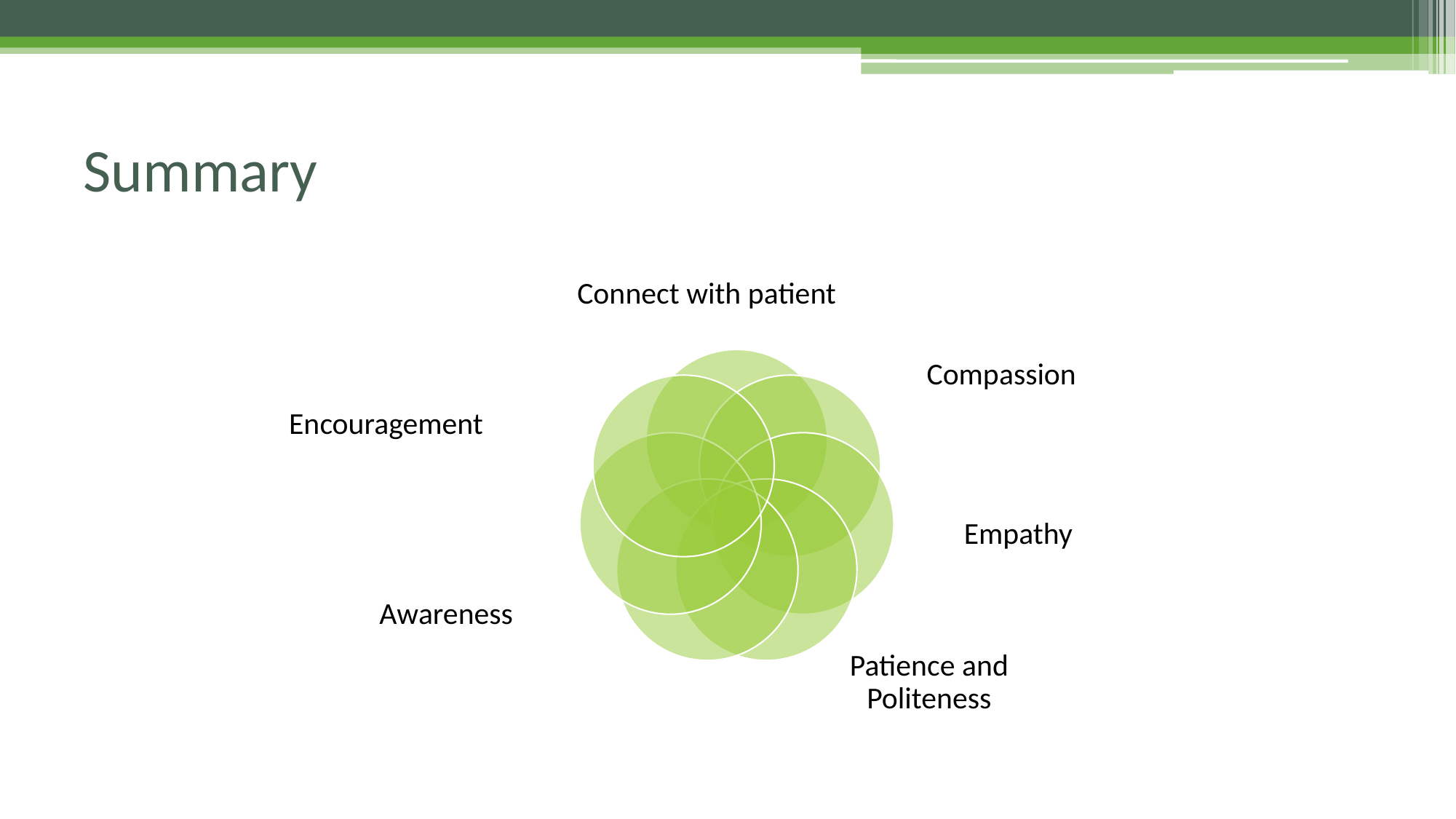

# Summary
Connect with patient
Compassion
Empathy
Patience and Politeness
Awareness
Encouragement